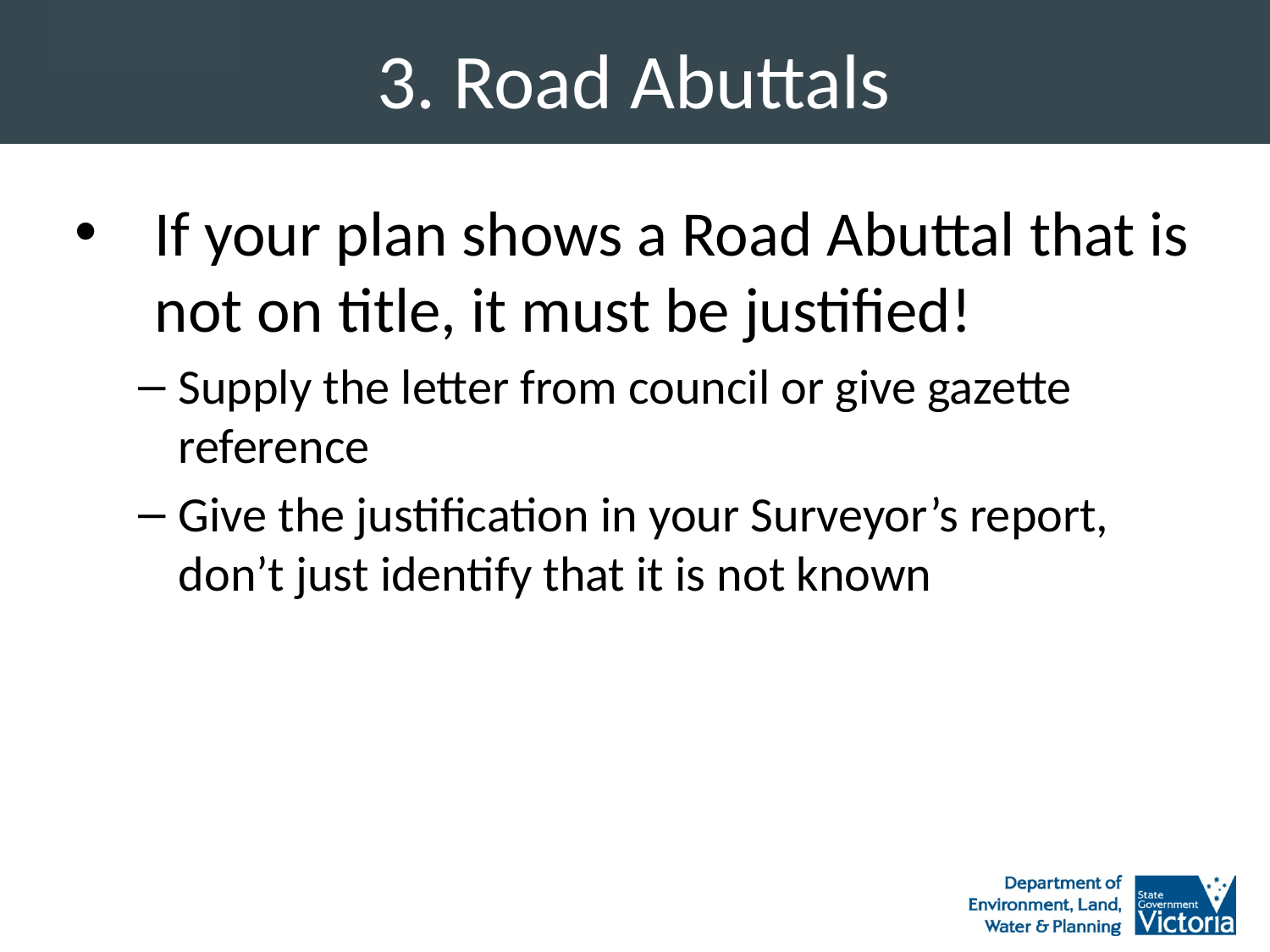

# 3. Road Abuttals
If your plan shows a Road Abuttal that is not on title, it must be justified!
Supply the letter from council or give gazette reference
Give the justification in your Surveyor’s report, don’t just identify that it is not known